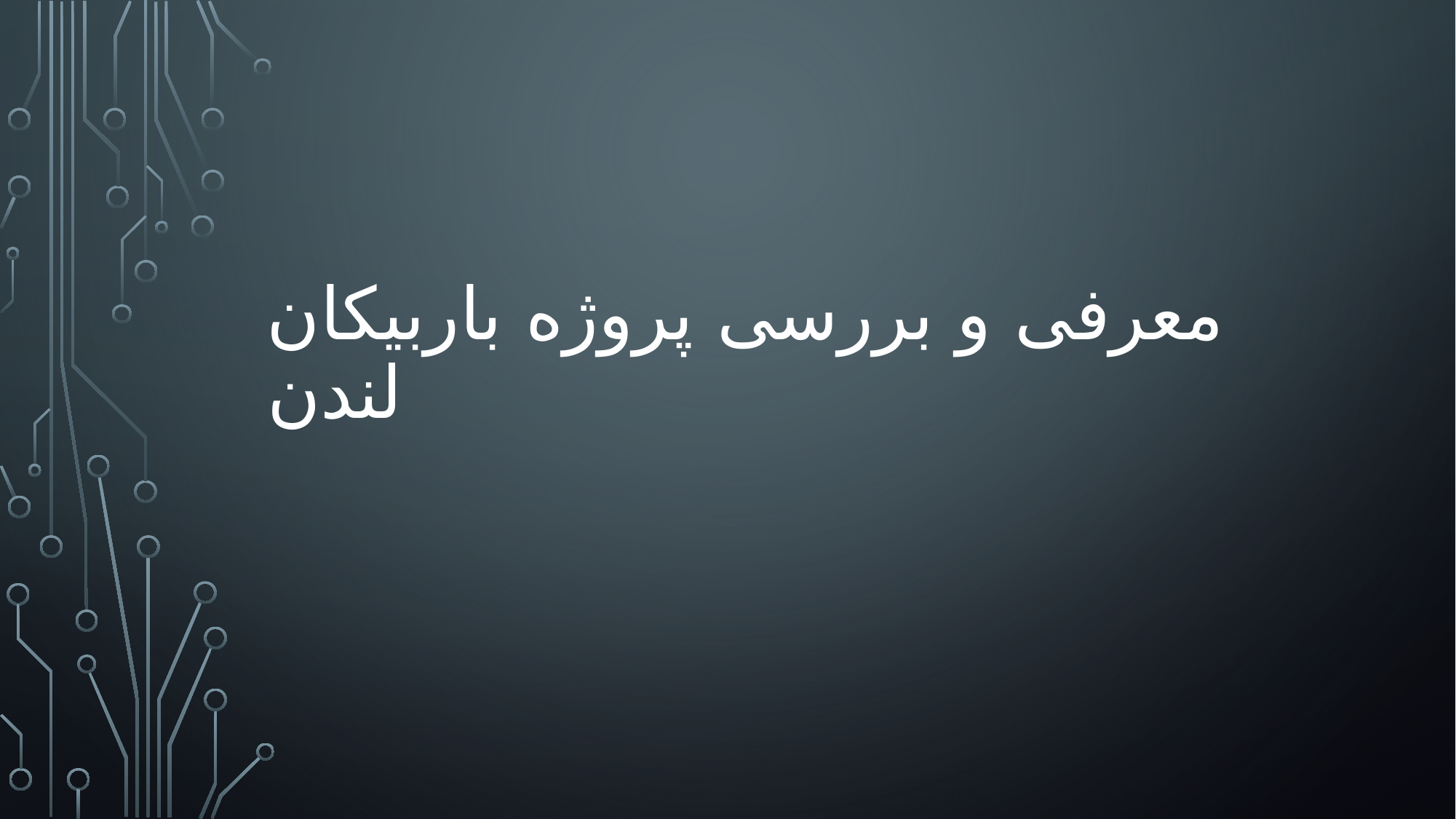

# معرفی و بررسی پروژه باربیکان لندن